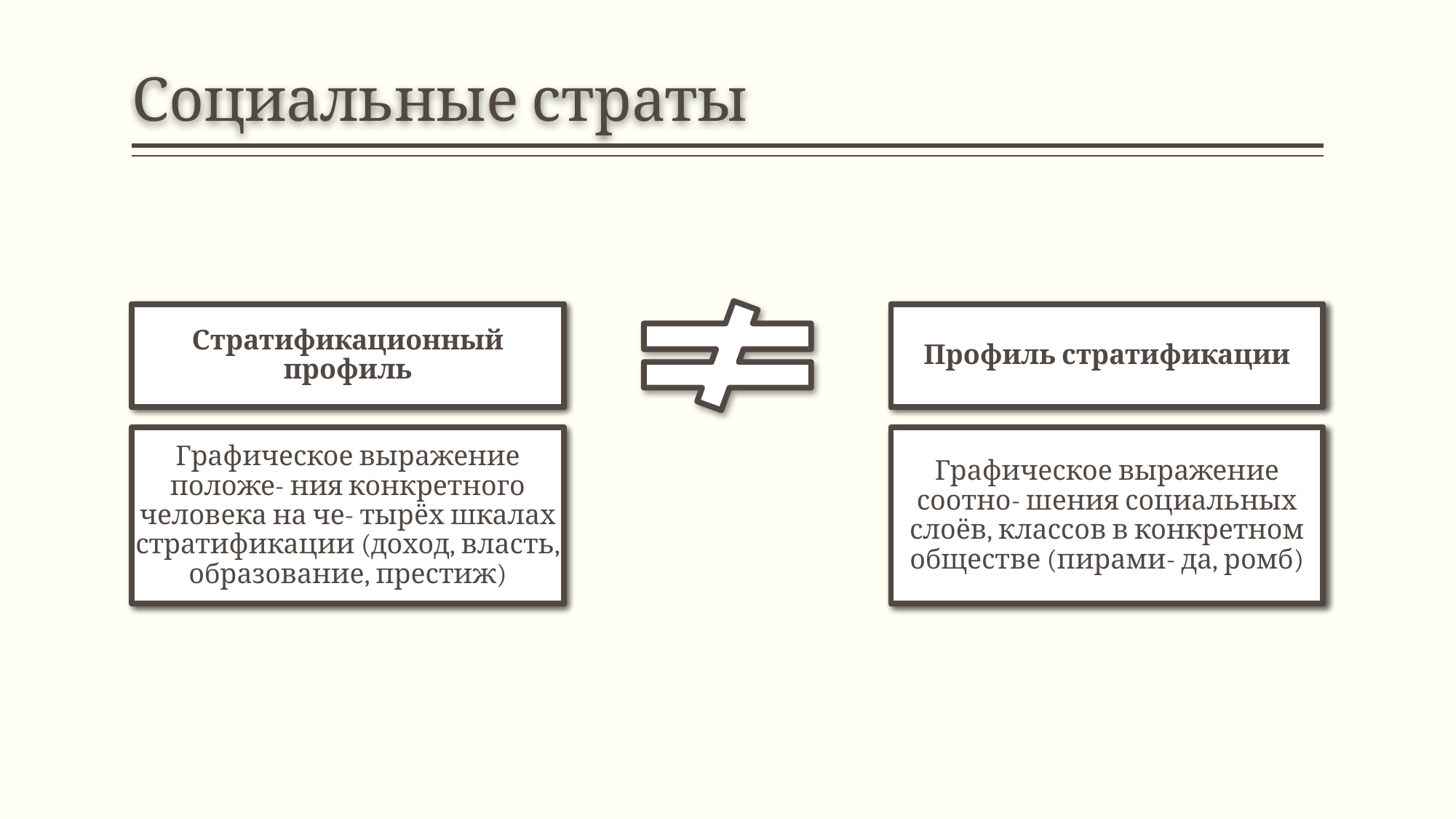

# Социальные страты

Стратификационный профиль

Профиль стратификации

Графическое выражение положе- ния конкретного человека на че- тырёх шкалах стратификации (доход, власть, образование, престиж)

Графическое выражение соотно- шения социальных слоёв, классов в конкретном обществе (пирами- да, ромб)